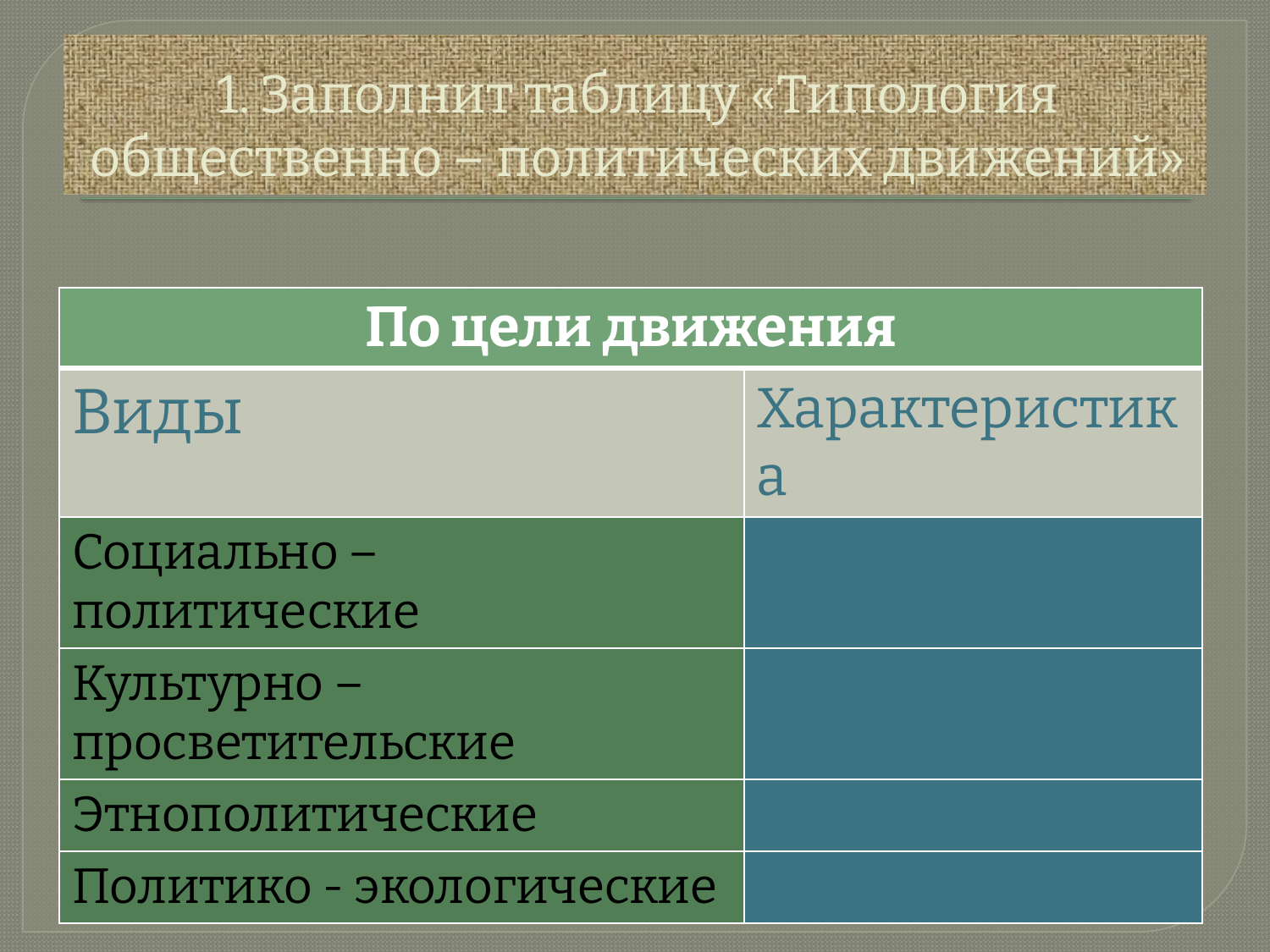

# 1. Заполнит таблицу «Типология общественно – политических движений»
| По цели движения |  |
| --- | --- |
| Виды | Характеристика |
| Социально – политические |  |
| Культурно – просветительские |  |
| Этнополитические |  |
| Политико - экологические |  |